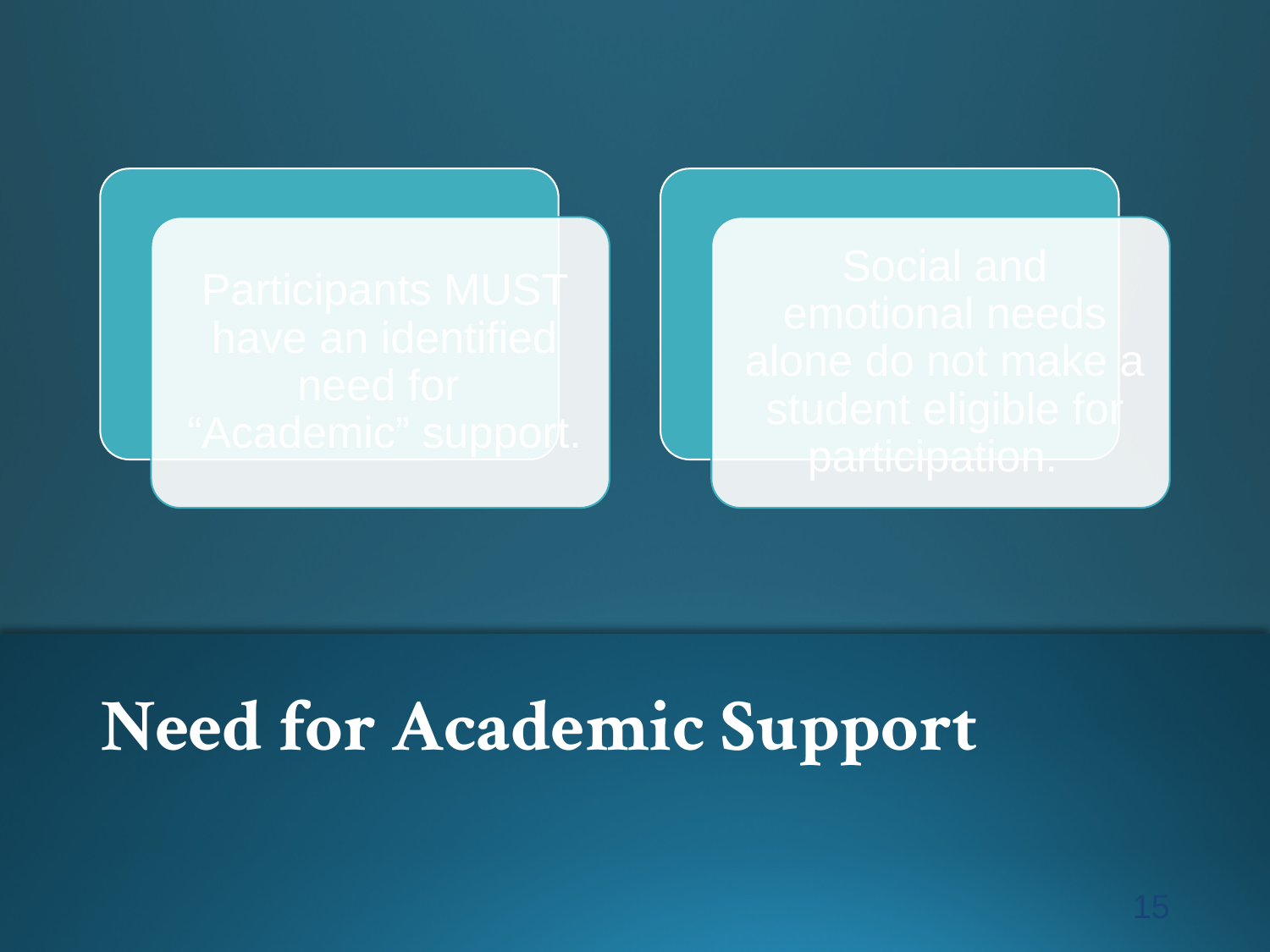

Participants MUST have an identified need for  “Academic” support.
Social and emotional needs alone do not make a student eligible for participation.

# Need for Academic Support
15